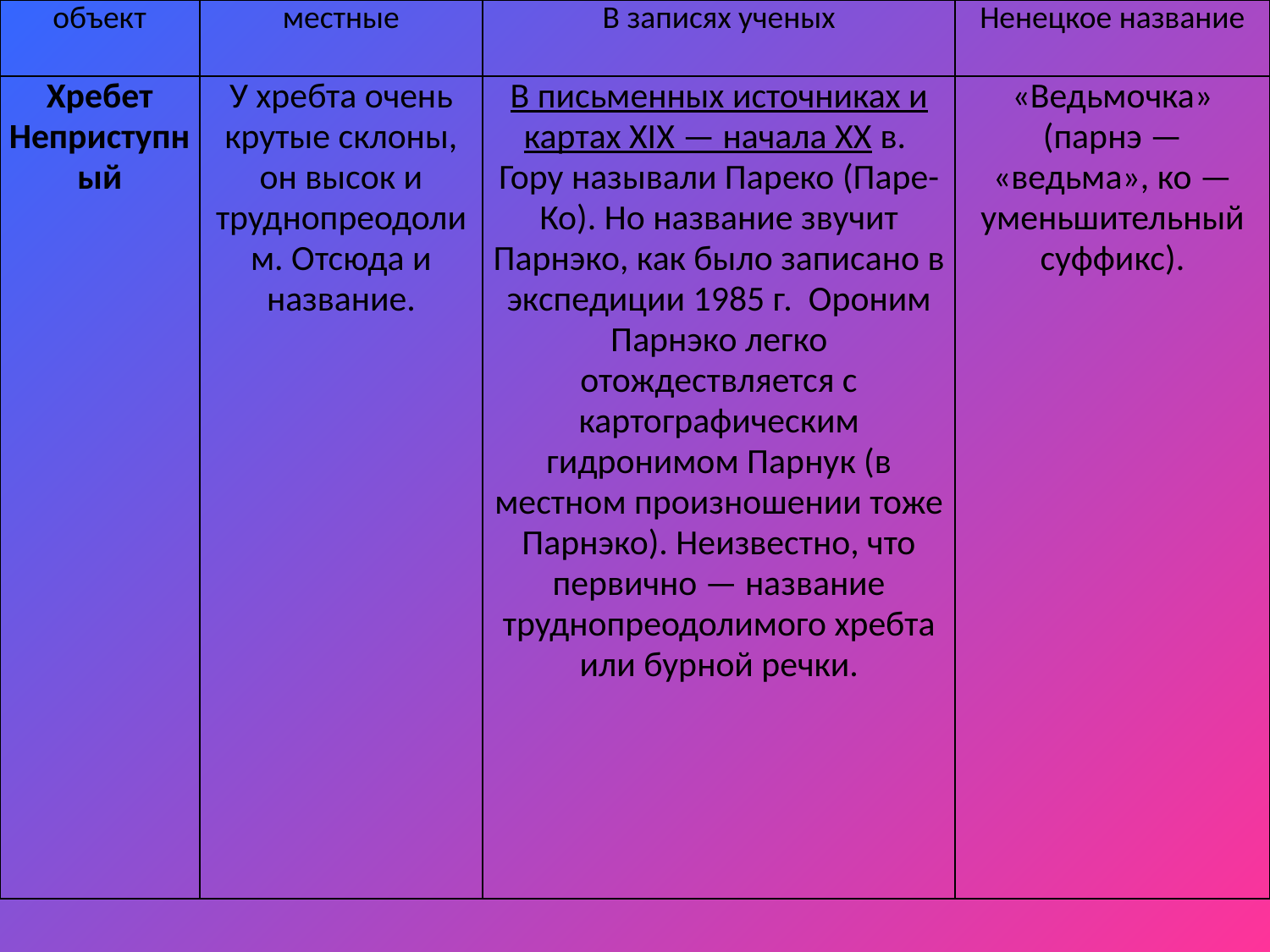

| объект | местные | В записях ученых | Ненецкое название |
| --- | --- | --- | --- |
| Хребет Неприступный | У хребта очень крутые склоны, он высок и труднопреодолим. Отсюда и название. | В письменных источниках и картах XIX — начала XX в. Гору называли Пареко (Паре-Ко). Но название звучит Парнэко, как было записано в экспедиции 1985 г. Ороним Парнэко легко отождествляется с картографическим гидронимом Парнук (в местном произношении тоже Парнэко). Неизвестно, что первично — название труднопреодолимого хребта или бурной речки. | «Ведьмочка» (парнэ — «ведьма», ко — уменьшительный суффикс). |